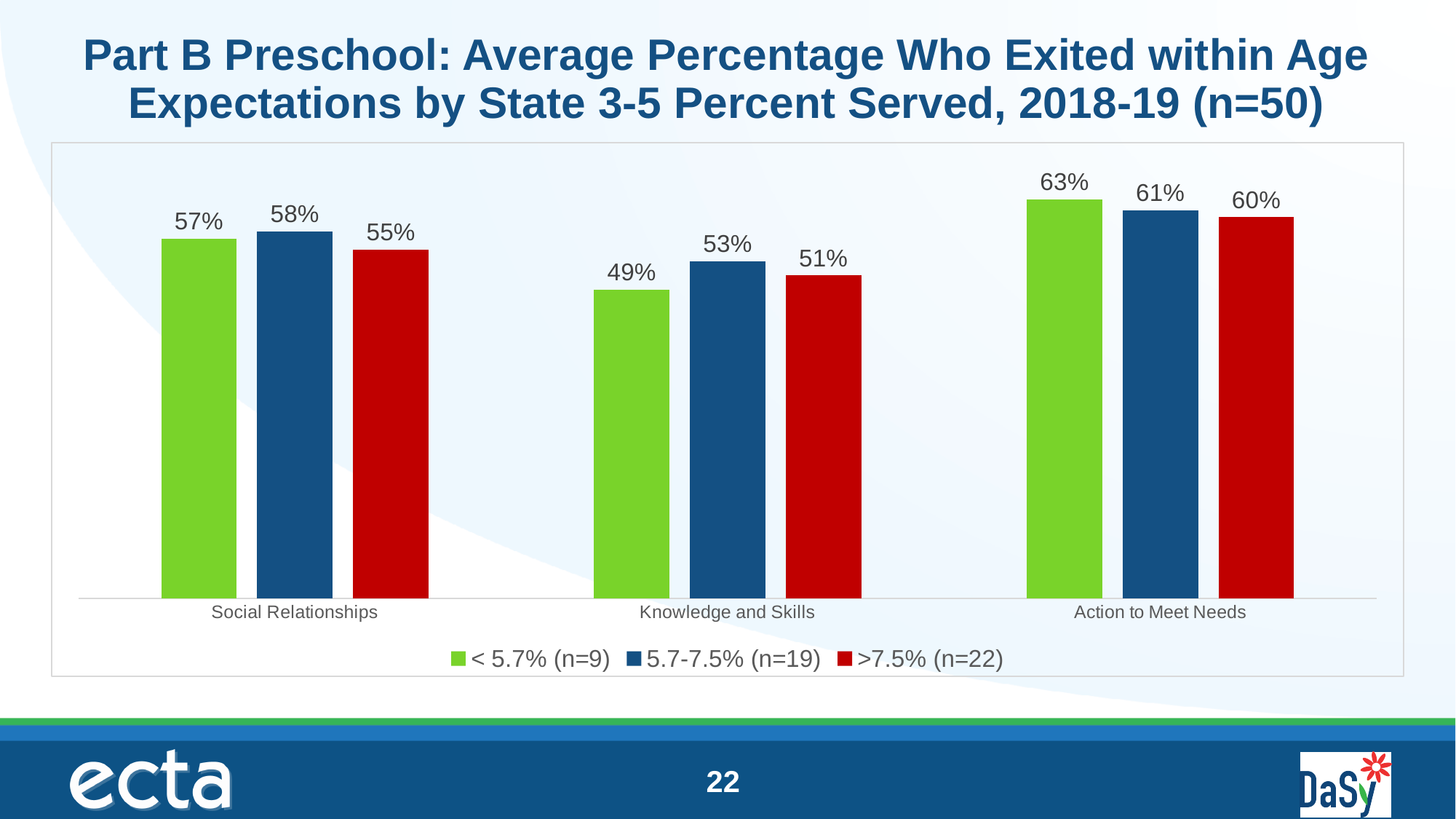

# Part B Preschool: Average Percentage Who Exited within Age Expectations by State 3-5 Percent Served, 2018-19 (n=50)

### Chart

| Category | < 5.7% (n=9) | 5.7-7.5% (n=19) | >7.5% (n=22) |
|---|---|---|---|
| Social Relationships | 0.5658333333333334 | 0.5772555555555554 | 0.5484628361858191 |
| Knowledge and Skills | 0.48534444444444447 | 0.5301777777777777 | 0.5075374083129585 |
| Action to Meet Needs | 0.6271555555555555 | 0.6098944444444443 | 0.5991525894643255 |
22